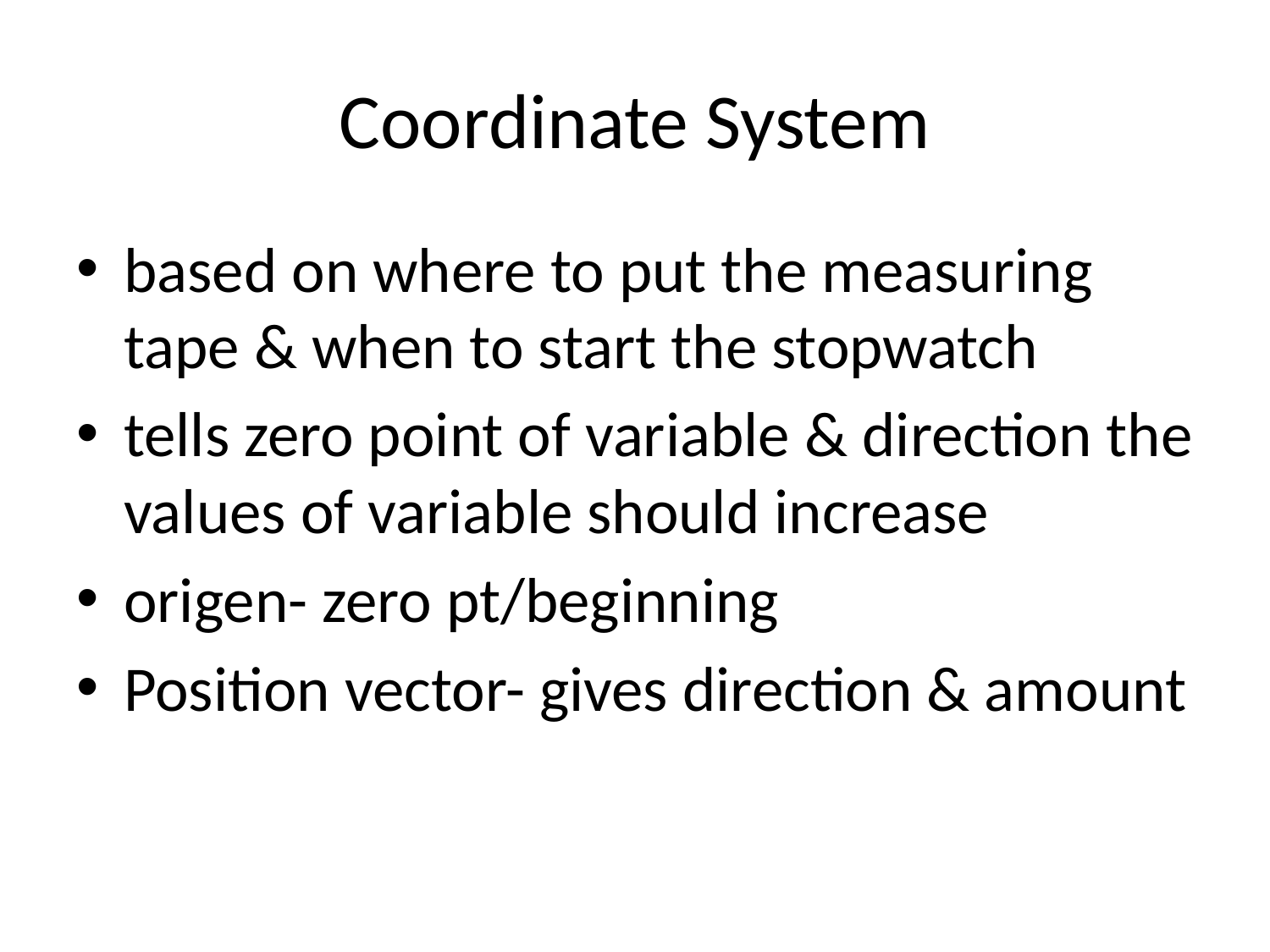

# Coordinate System
based on where to put the measuring tape & when to start the stopwatch
tells zero point of variable & direction the values of variable should increase
origen- zero pt/beginning
Position vector- gives direction & amount